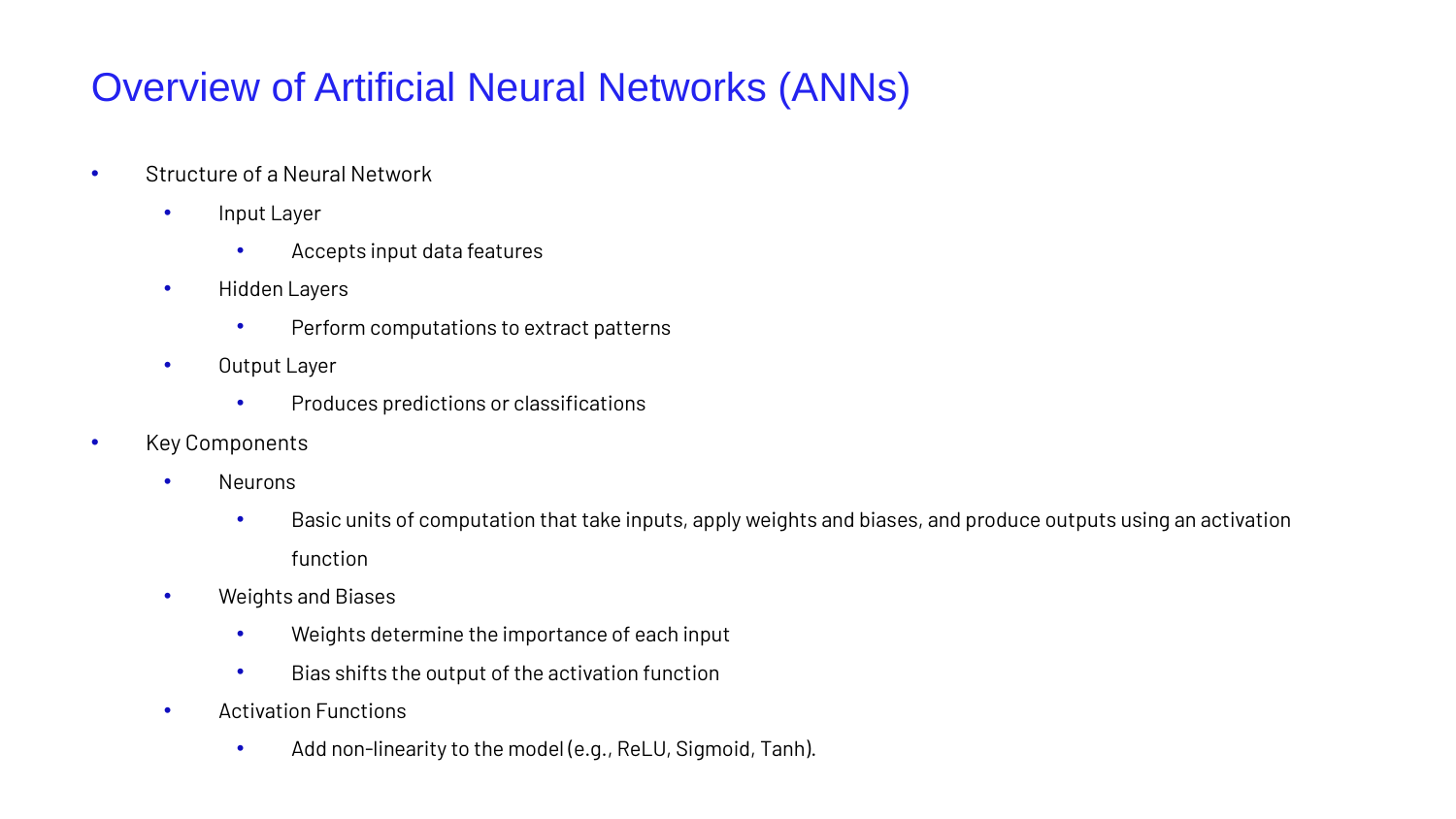

Overview of Artificial Neural Networks (ANNs)
Structure of a Neural Network
Input Layer
Accepts input data features
Hidden Layers
Perform computations to extract patterns
Output Layer
Produces predictions or classifications
Key Components
Neurons
Basic units of computation that take inputs, apply weights and biases, and produce outputs using an activation function
Weights and Biases
Weights determine the importance of each input
Bias shifts the output of the activation function
Activation Functions
Add non-linearity to the model (e.g., ReLU, Sigmoid, Tanh).